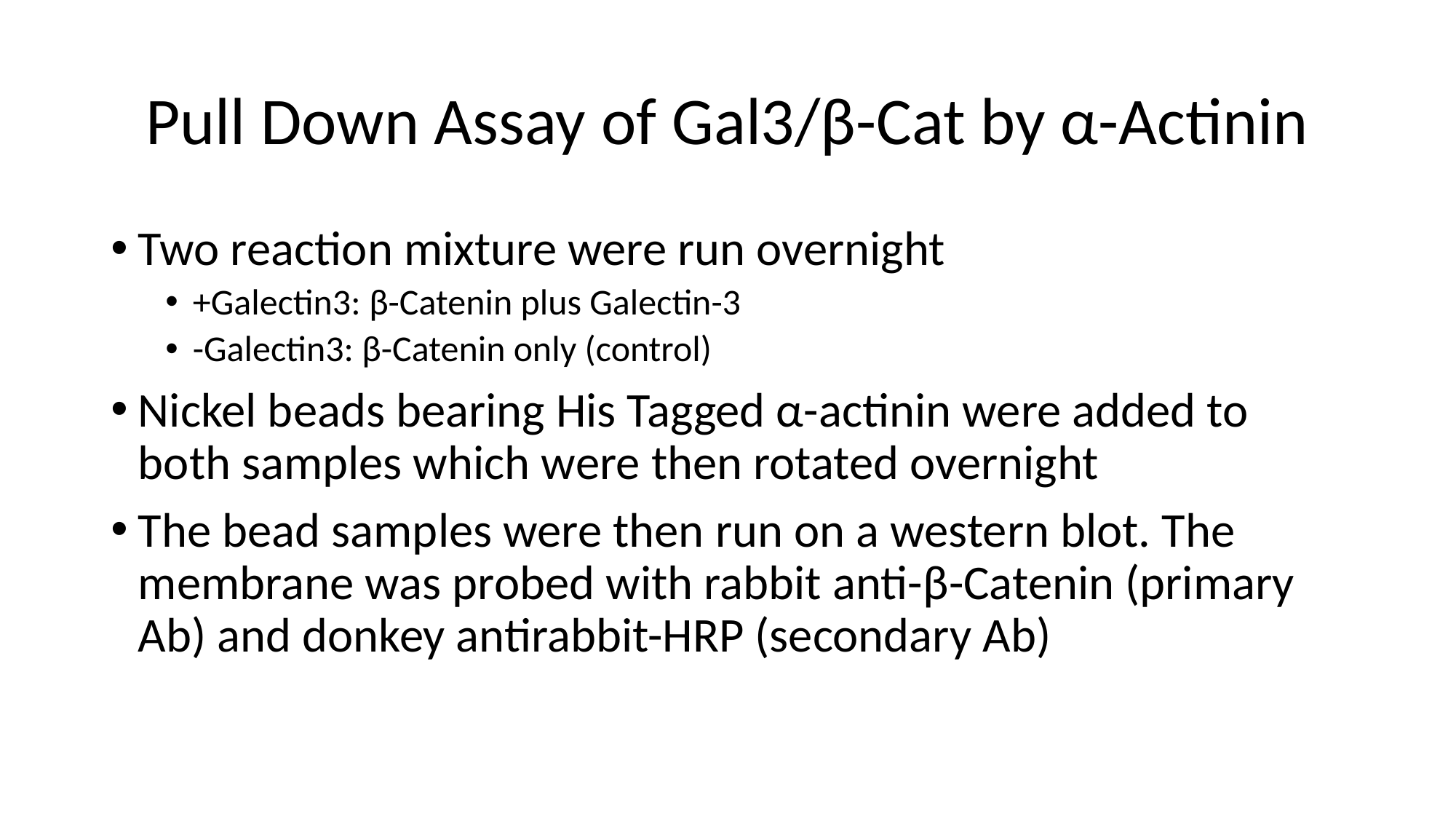

# Pull Down Assay of Gal3/β-Cat by α-Actinin
Two reaction mixture were run overnight
+Galectin3: β-Catenin plus Galectin-3
-Galectin3: β-Catenin only (control)
Nickel beads bearing His Tagged α-actinin were added to both samples which were then rotated overnight
The bead samples were then run on a western blot. The membrane was probed with rabbit anti-β-Catenin (primary Ab) and donkey antirabbit-HRP (secondary Ab)